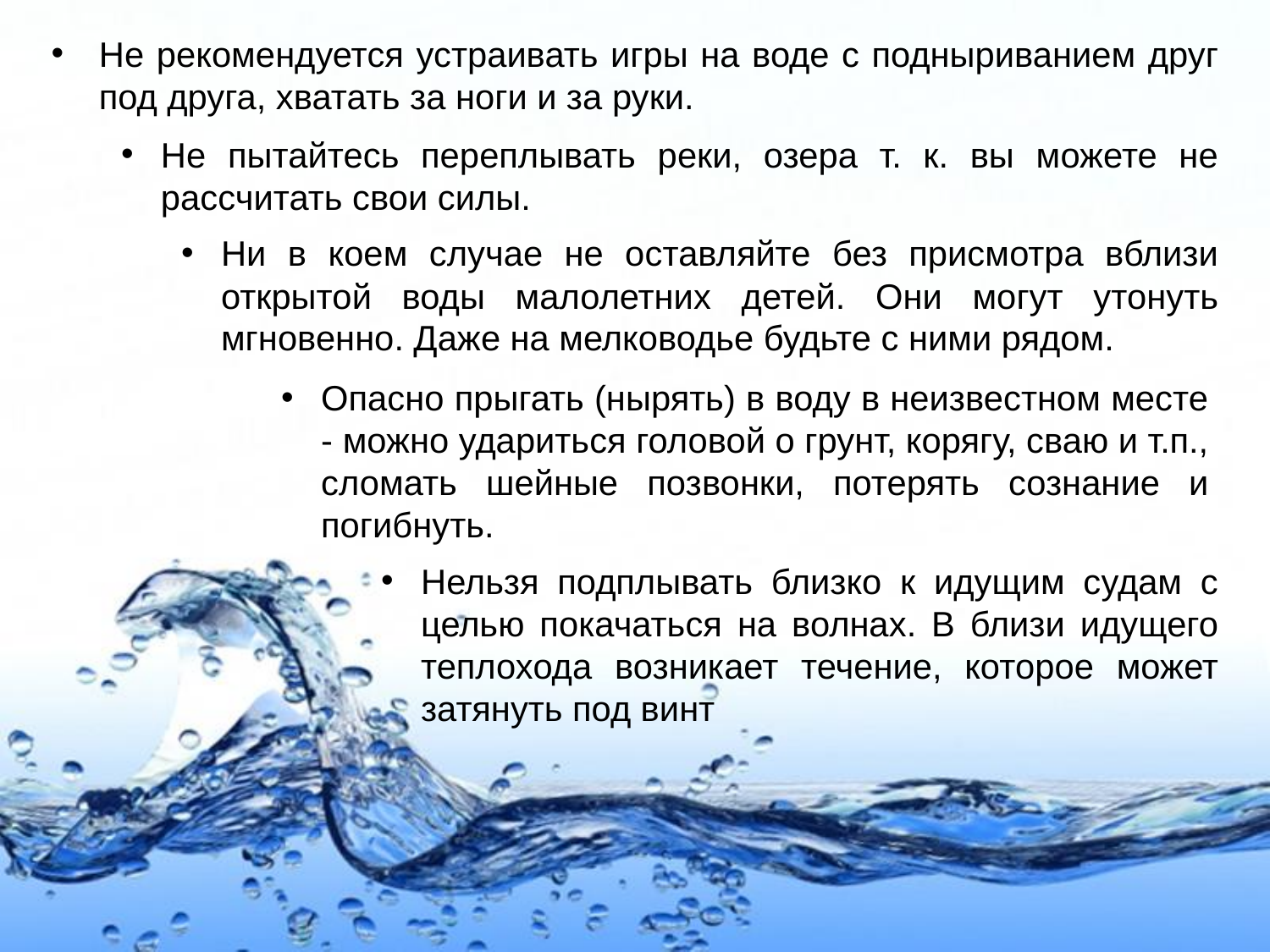

# Не рекомендуется устраивать игры на воде с подныриванием друг под друга, хватать за ноги и за руки.
Не пытайтесь переплывать реки, озера т. к. вы можете не рассчитать свои силы.
Ни в коем случае не оставляйте без присмотра вблизи открытой воды малолетних детей. Они могут утонуть мгновенно. Даже на мелководье будьте с ними рядом.
Опасно прыгать (нырять) в воду в неизвестном месте - можно удариться головой о грунт, корягу, сваю и т.п., сломать шейные позвонки, потерять сознание и погибнуть.
Нельзя подплывать близко к идущим судам с целью покачаться на волнах. В близи идущего теплохода возникает течение, которое может затянуть под винт
4